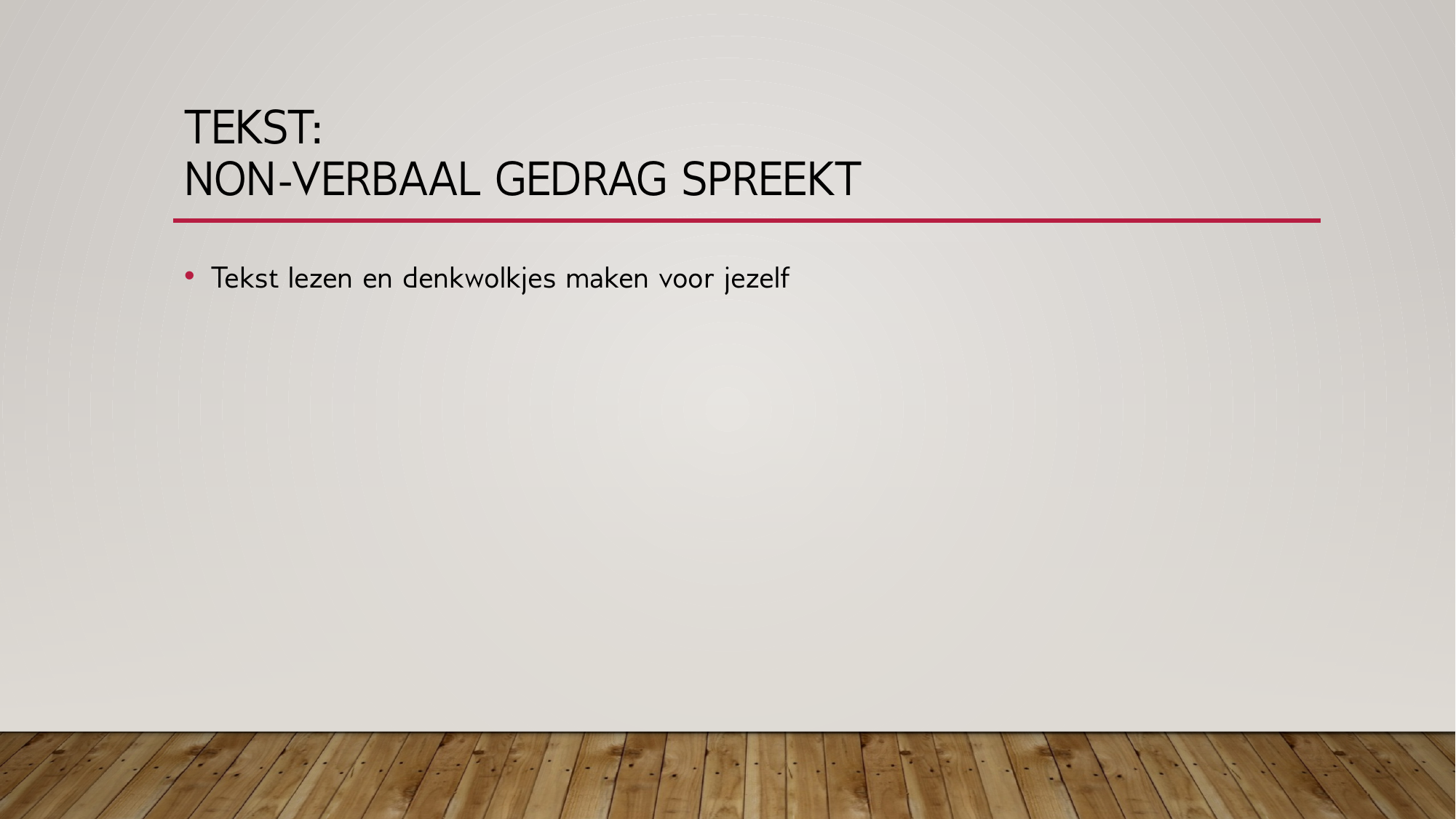

# Tekst: Non-verbaal gedrag spreekt
Tekst lezen en denkwolkjes maken voor jezelf